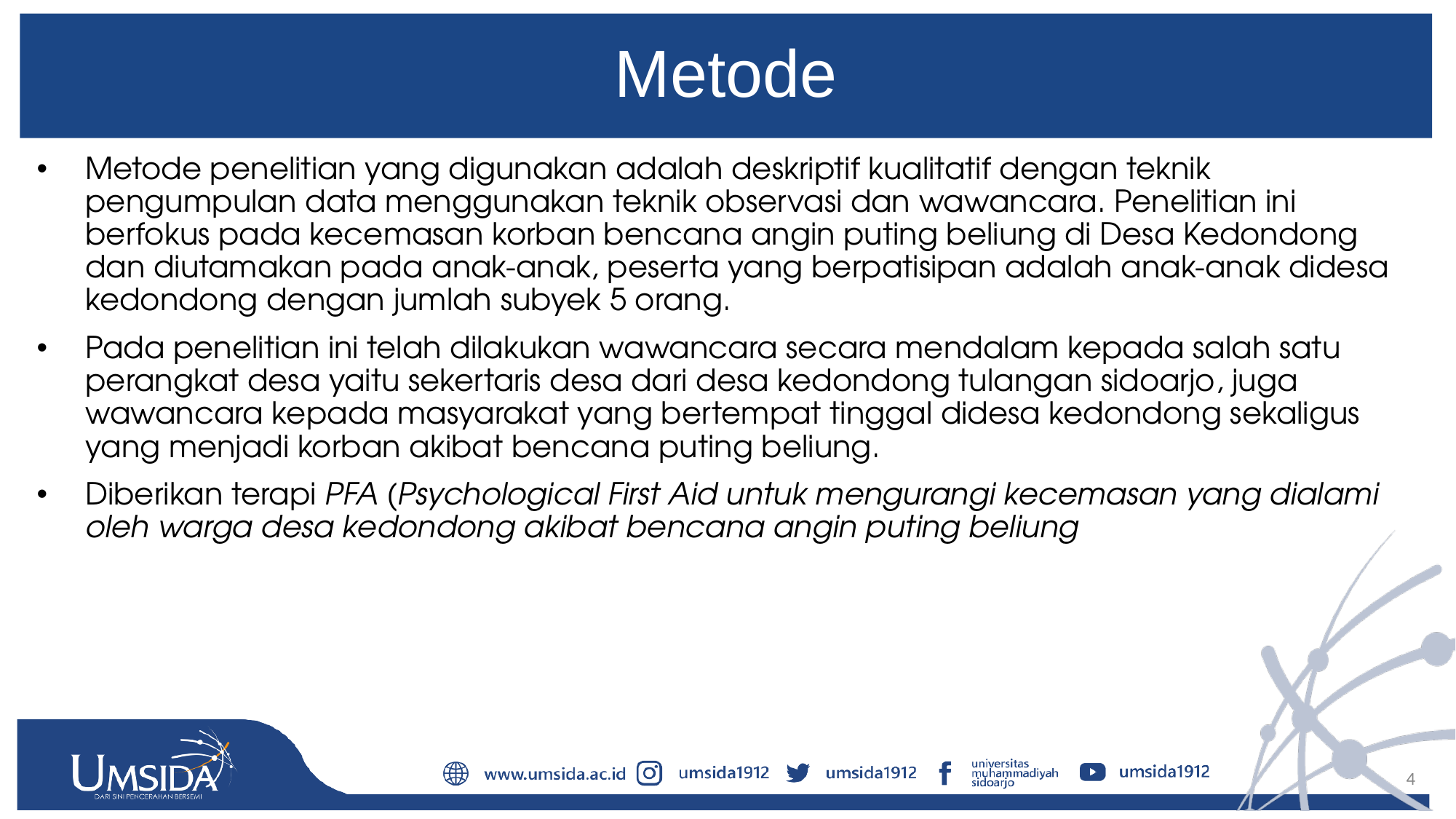

# Metode
Metode penelitian yang digunakan adalah deskriptif kualitatif dengan teknik pengumpulan data menggunakan teknik observasi dan wawancara. Penelitian ini berfokus pada kecemasan korban bencana angin puting beliung di Desa Kedondong dan diutamakan pada anak-anak, peserta yang berpatisipan adalah anak-anak didesa kedondong dengan jumlah subyek 5 orang.
Pada penelitian ini telah dilakukan wawancara secara mendalam kepada salah satu perangkat desa yaitu sekertaris desa dari desa kedondong tulangan sidoarjo, juga wawancara kepada masyarakat yang bertempat tinggal didesa kedondong sekaligus yang menjadi korban akibat bencana puting beliung.
Diberikan terapi PFA (Psychological First Aid untuk mengurangi kecemasan yang dialami oleh warga desa kedondong akibat bencana angin puting beliung